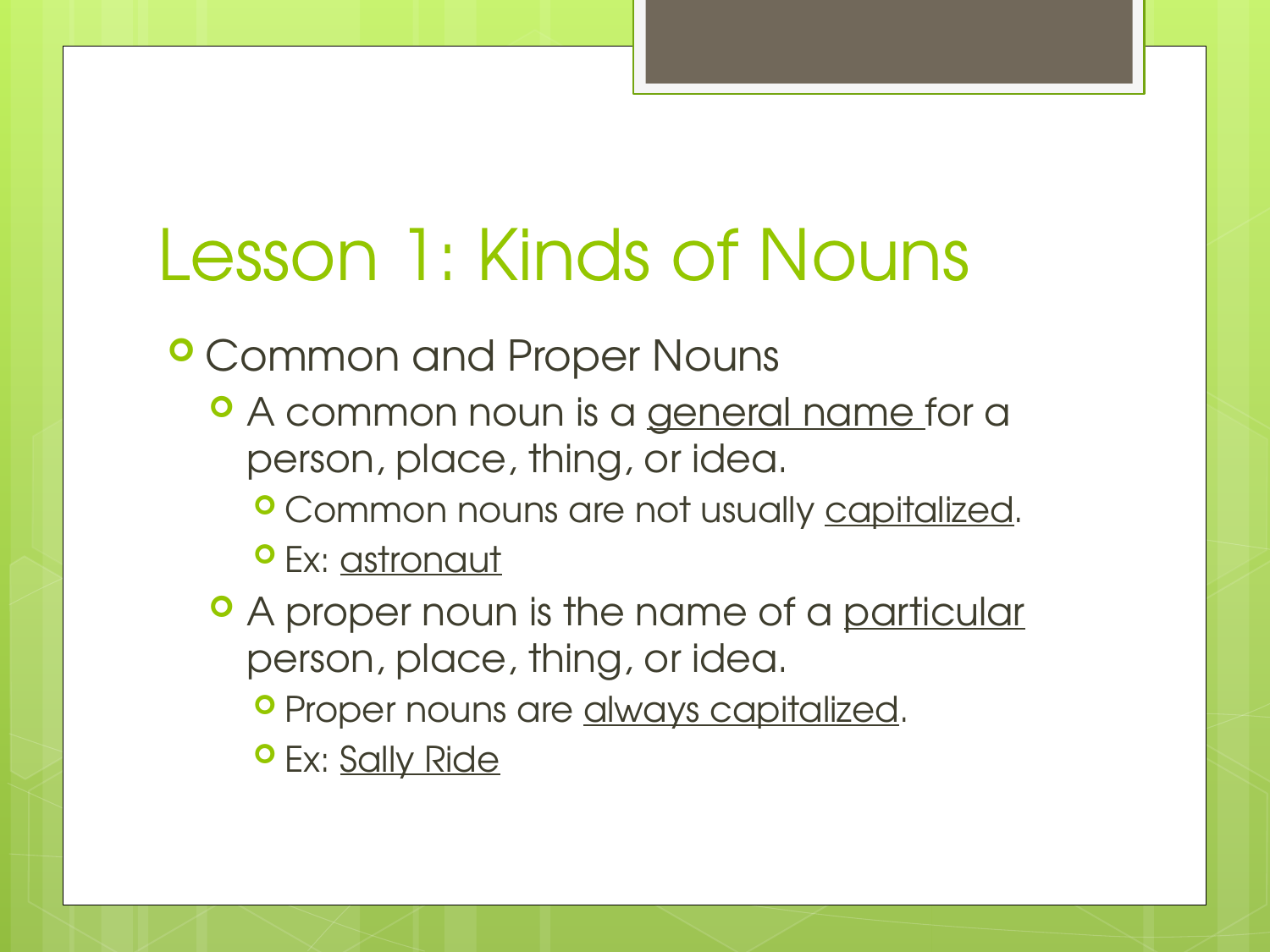

# Lesson 1: Kinds of Nouns
Common and Proper Nouns
A common noun is a general name for a person, place, thing, or idea.
Common nouns are not usually capitalized.
Ex: astronaut
A proper noun is the name of a particular person, place, thing, or idea.
Proper nouns are always capitalized.
Ex: Sally Ride